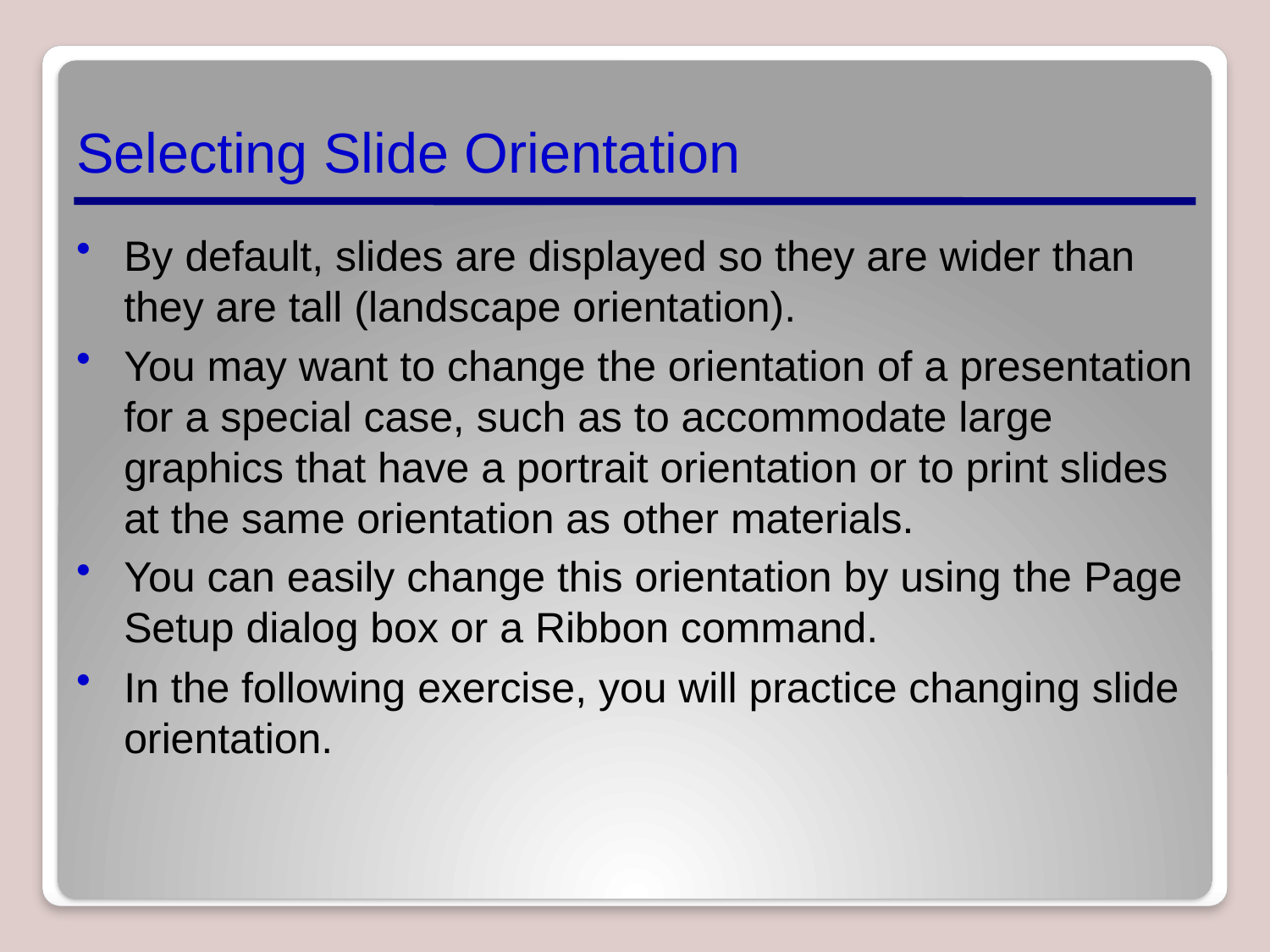

# Selecting Slide Orientation
By default, slides are displayed so they are wider than they are tall (landscape orientation).
You may want to change the orientation of a presentation for a special case, such as to accommodate large graphics that have a portrait orientation or to print slides at the same orientation as other materials.
You can easily change this orientation by using the Page Setup dialog box or a Ribbon command.
In the following exercise, you will practice changing slide orientation.